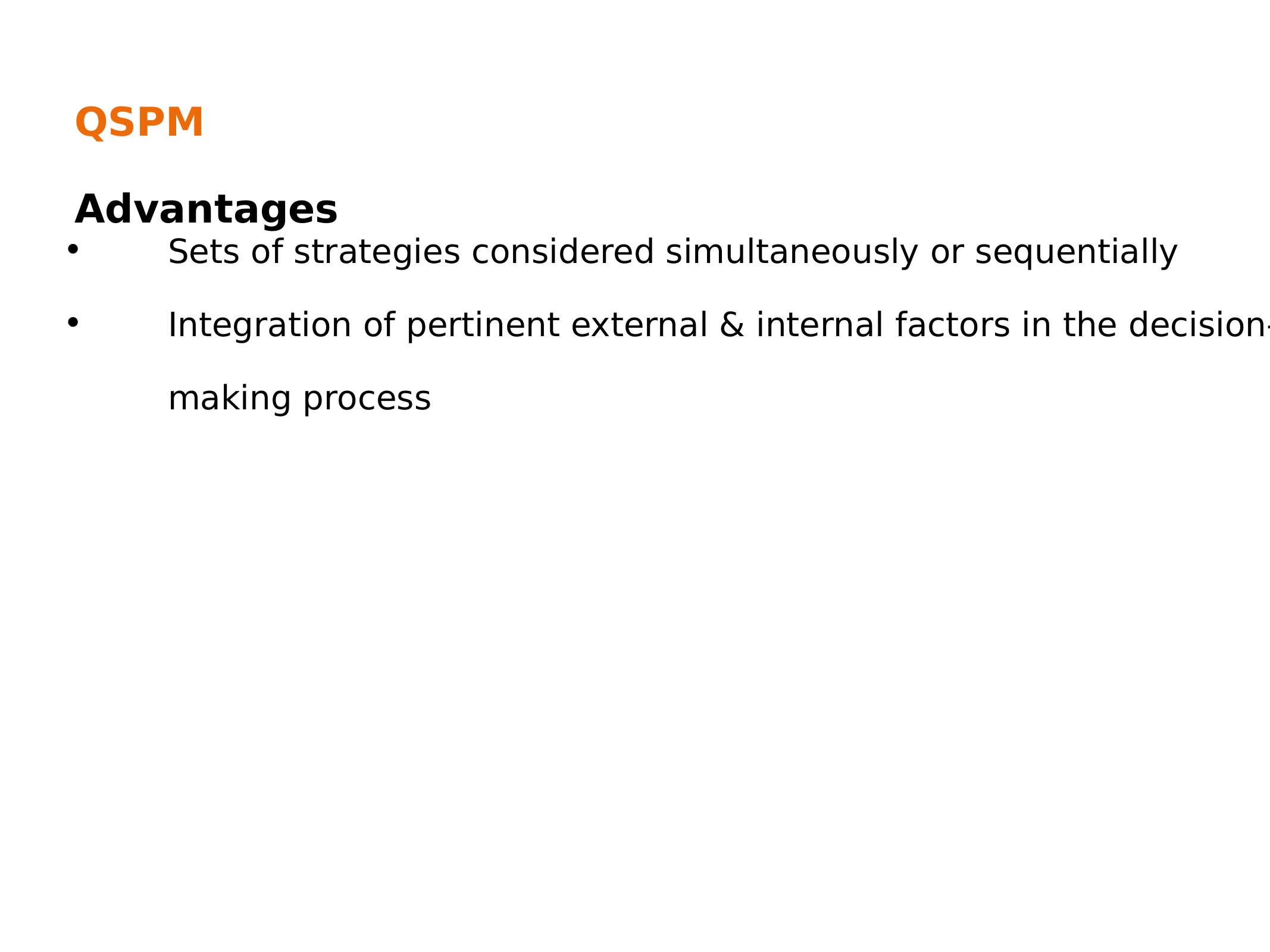

QSPM
Advantages
Sets of strategies considered simultaneously or sequentially
Integration of pertinent external & internal factors in the decision-making process
22